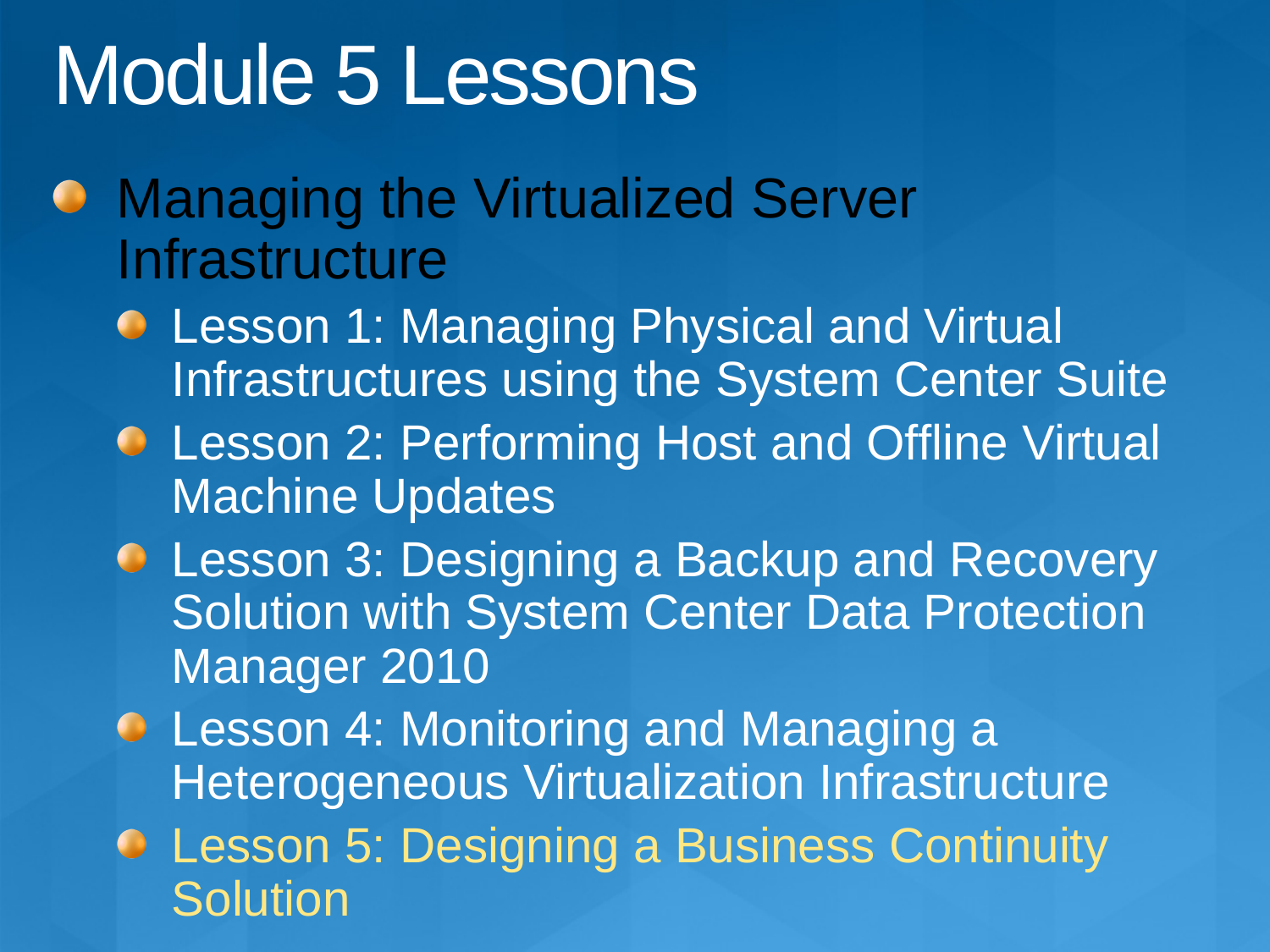

# Module 5 Lessons
Managing the Virtualized Server Infrastructure
Lesson 1: Managing Physical and Virtual Infrastructures using the System Center Suite
Lesson 2: Performing Host and Offline Virtual Machine Updates
Lesson 3: Designing a Backup and Recovery Solution with System Center Data Protection Manager 2010
Lesson 4: Monitoring and Managing a Heterogeneous Virtualization Infrastructure
Lesson 5: Designing a Business Continuity Solution